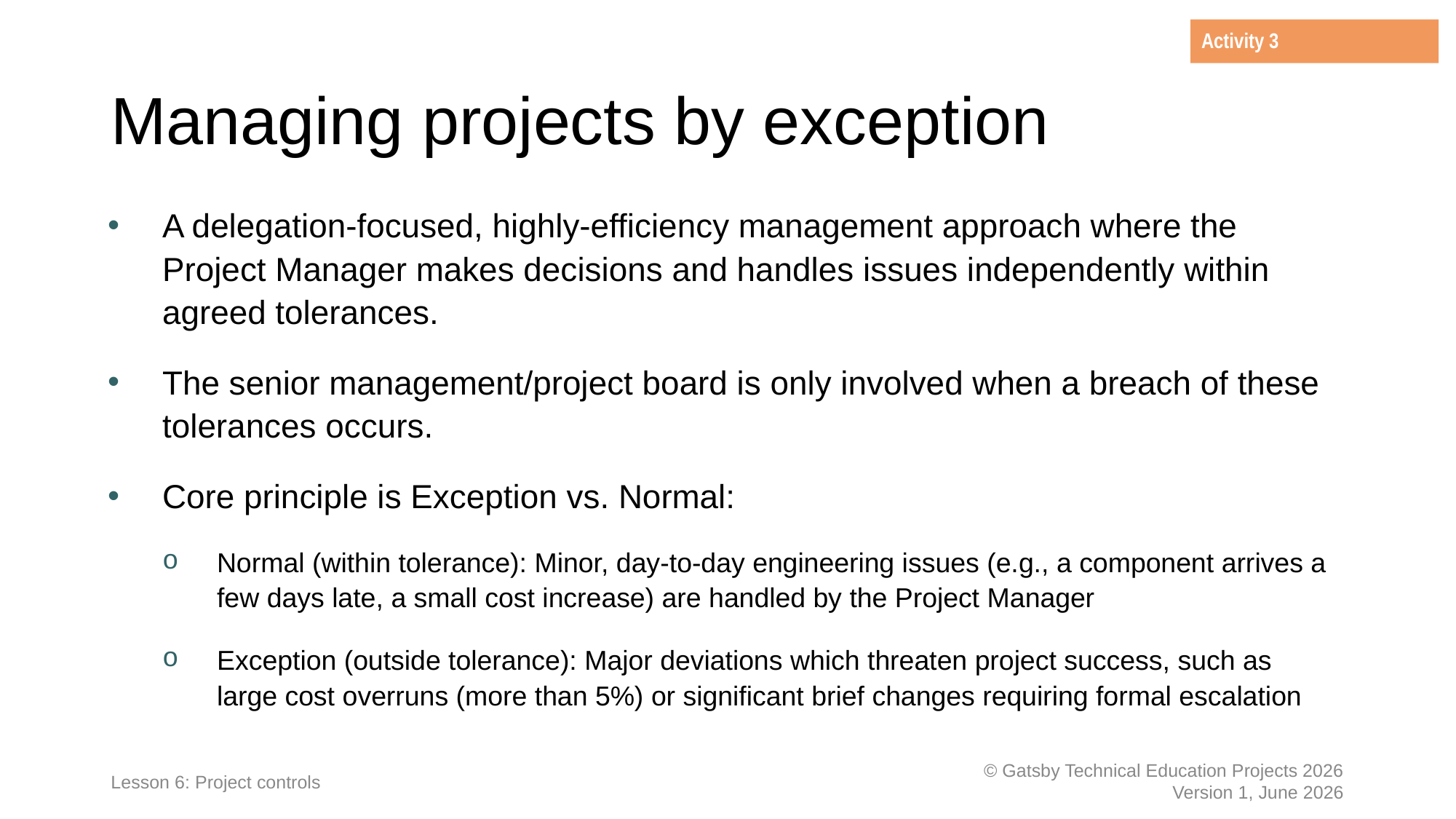

Activity 3
# Managing projects by exception
A delegation-focused, highly-efficiency management approach where the Project Manager makes decisions and handles issues independently within agreed tolerances.
The senior management/project board is only involved when a breach of these tolerances occurs.
Core principle is Exception vs. Normal:
Normal (within tolerance): Minor, day-to-day engineering issues (e.g., a component arrives a few days late, a small cost increase) are handled by the Project Manager
Exception (outside tolerance): Major deviations which threaten project success, such as large cost overruns (more than 5%) or significant brief changes requiring formal escalation
Lesson 6: Project controls